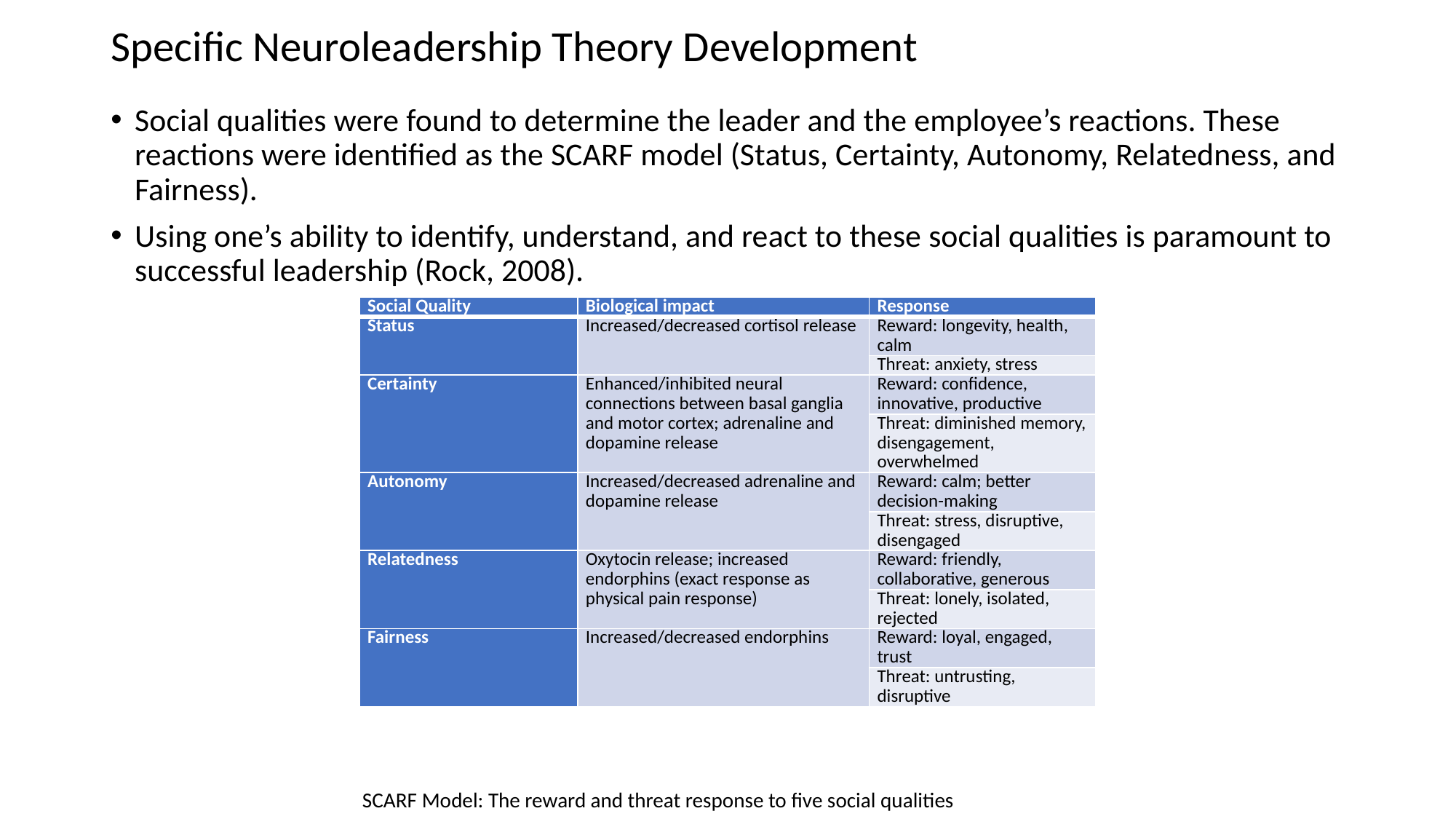

Specific Neuroleadership Theory Development

Social qualities were found to determine the leader and the employee’s reactions. These reactions were identified as the SCARF model (Status, Certainty, Autonomy, Relatedness, and Fairness).
Using one’s ability to identify, understand, and react to these social qualities is paramount to successful leadership (Rock, 2008).

#
| Social Quality | Biological impact | Response |
| --- | --- | --- |
| Status | Increased/decreased cortisol release | Reward: longevity, health, calm |
|  |  | Threat: anxiety, stress |
| Certainty | Enhanced/inhibited neural connections between basal ganglia and motor cortex; adrenaline and dopamine release | Reward: confidence, innovative, productive |
|  |  | Threat: diminished memory, disengagement, overwhelmed |
| Autonomy | Increased/decreased adrenaline and dopamine release | Reward: calm; better decision-making |
|  |  | Threat: stress, disruptive, disengaged |
| Relatedness | Oxytocin release; increased endorphins (exact response as physical pain response) | Reward: friendly, collaborative, generous |
|  |  | Threat: lonely, isolated, rejected |
| Fairness | Increased/decreased endorphins | Reward: loyal, engaged, trust |
|  |  | Threat: untrusting, disruptive |
SCARF Model: The reward and threat response to five social qualities